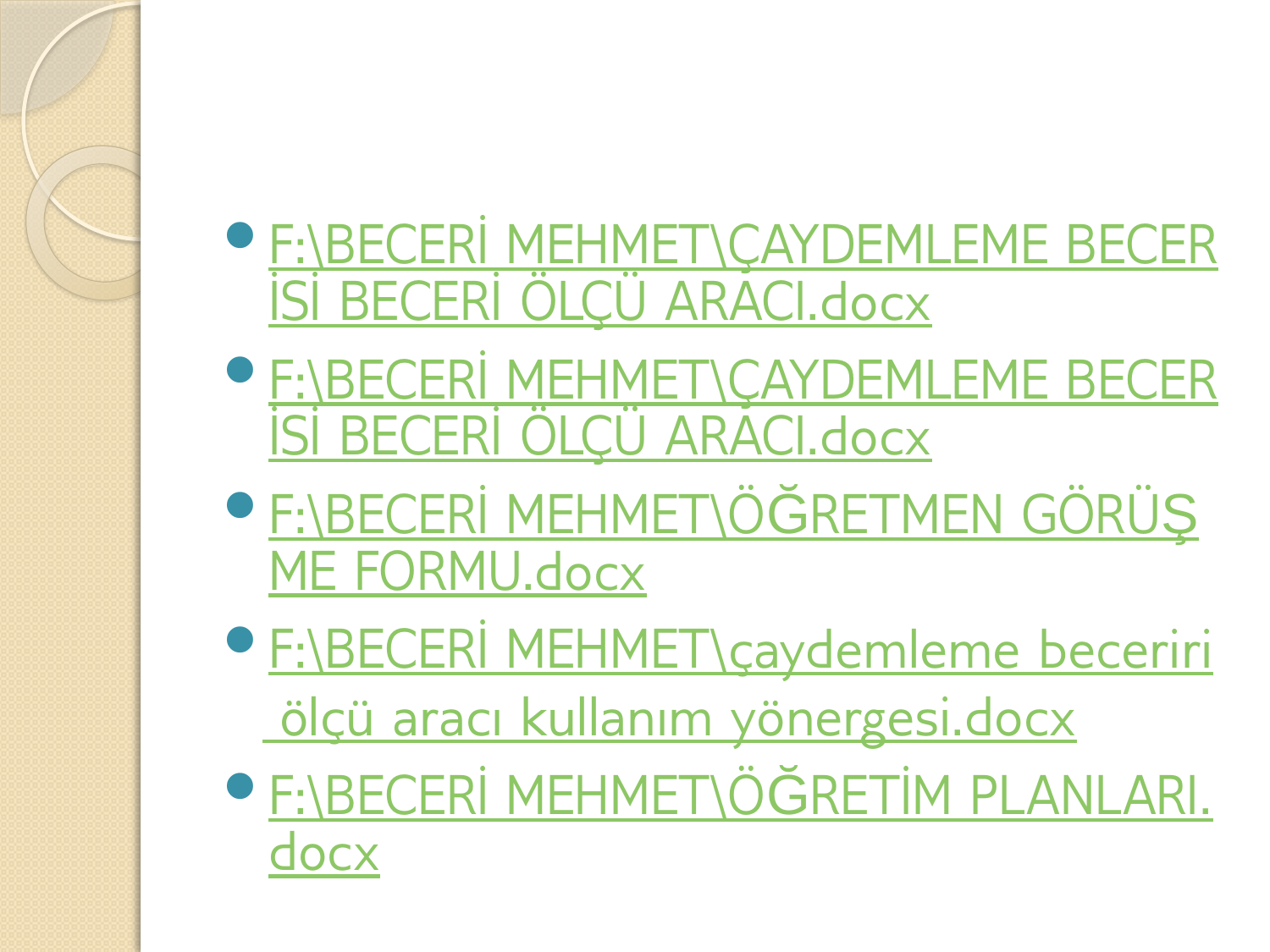

#
F:\BECERİ MEHMET\ÇAYDEMLEME BECERİSİ BECERİ ÖLÇÜ ARACI.docx
F:\BECERİ MEHMET\ÇAYDEMLEME BECERİSİ BECERİ ÖLÇÜ ARACI.docx
F:\BECERİ MEHMET\ÖĞRETMEN GÖRÜŞME FORMU.docx
F:\BECERİ MEHMET\çaydemleme beceriri ölçü aracı kullanım yönergesi.docx
F:\BECERİ MEHMET\ÖĞRETİM PLANLARI.docx